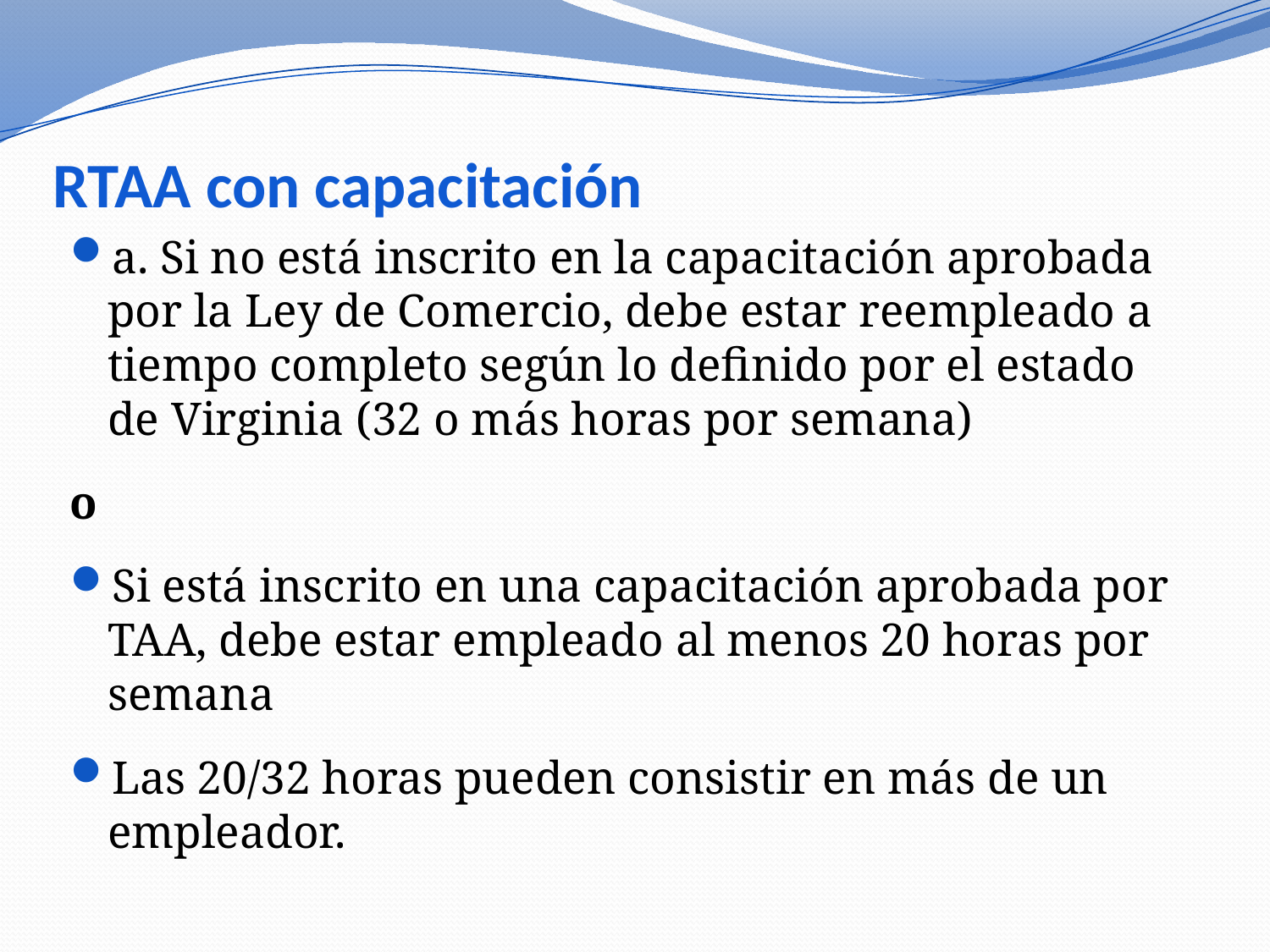

# RTAA con capacitación
a. Si no está inscrito en la capacitación aprobada por la Ley de Comercio, debe estar reempleado a tiempo completo según lo definido por el estado de Virginia (32 o más horas por semana)
o
Si está inscrito en una capacitación aprobada por TAA, debe estar empleado al menos 20 horas por semana
Las 20/32 horas pueden consistir en más de un empleador.